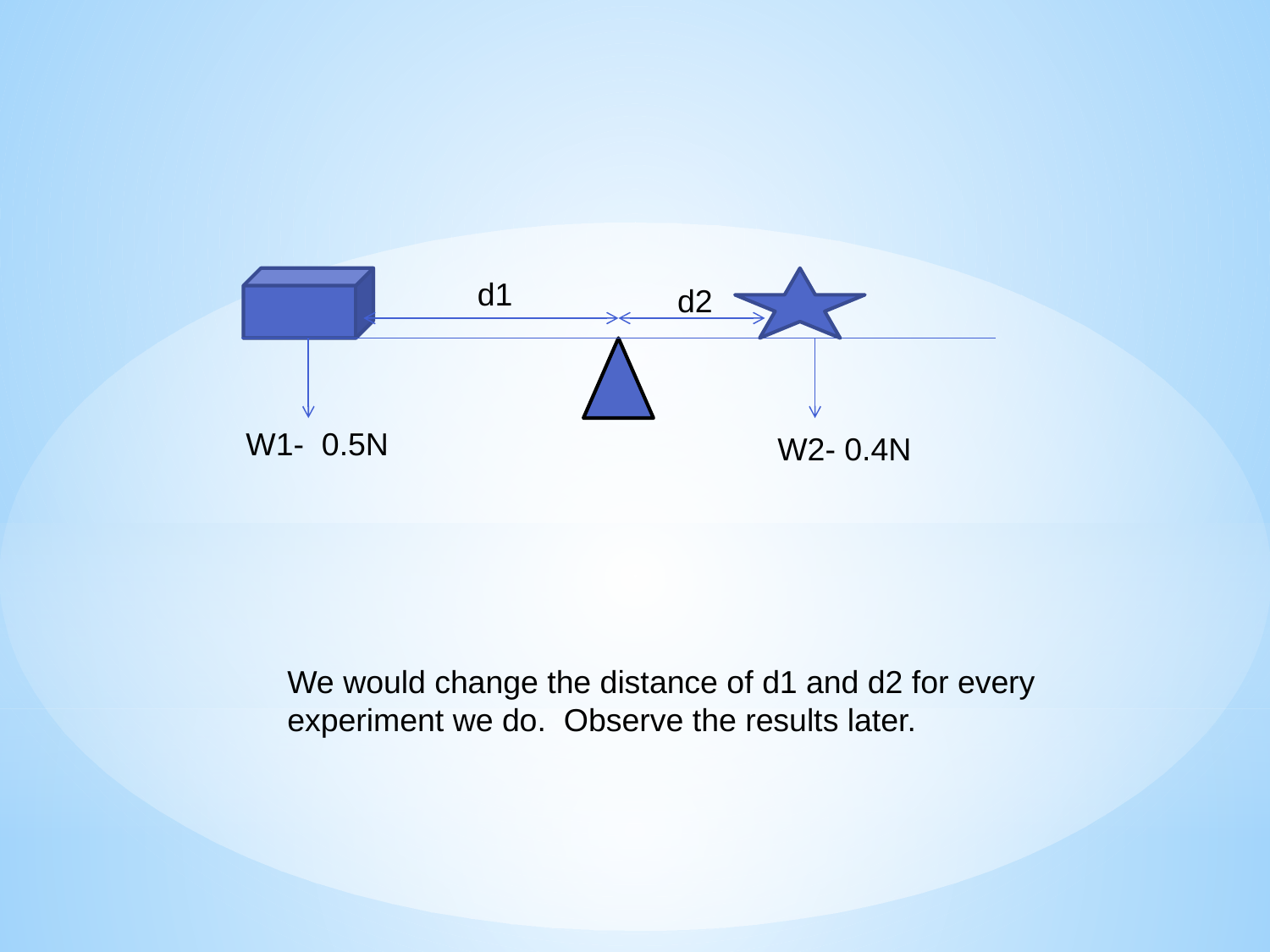

d1

d2

W1-  0.5N
W2- 0.4N
We would change the distance of d1 and d2 for every experiment we do.  Observe the results later.